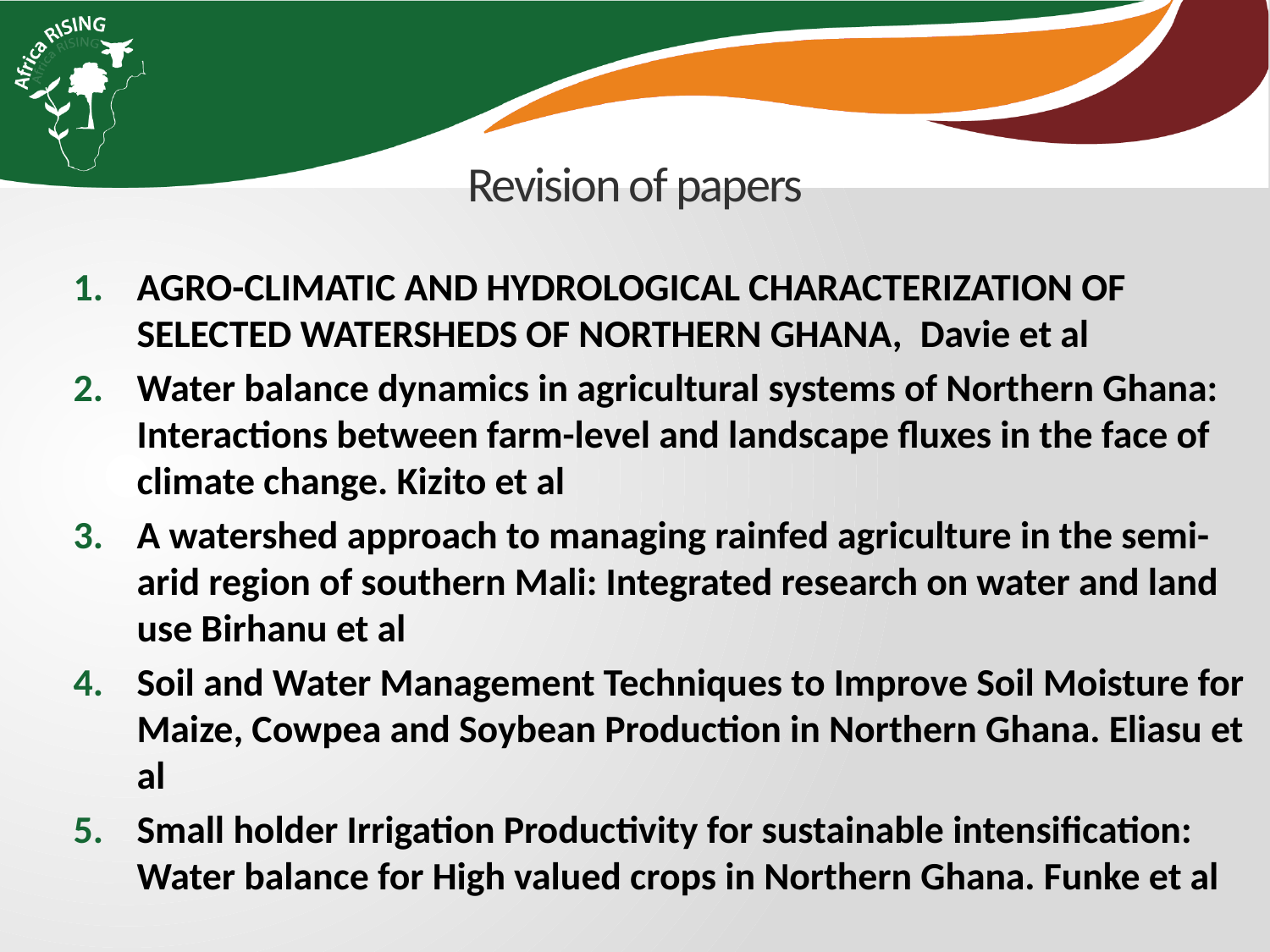

# Revision of papers
AGRO-CLIMATIC AND HYDROLOGICAL CHARACTERIZATION OF SELECTED WATERSHEDS OF NORTHERN GHANA,  Davie et al
Water balance dynamics in agricultural systems of Northern Ghana: Interactions between farm-level and landscape fluxes in the face of climate change. Kizito et al
A watershed approach to managing rainfed agriculture in the semi-arid region of southern Mali: Integrated research on water and land use Birhanu et al
Soil and Water Management Techniques to Improve Soil Moisture for Maize, Cowpea and Soybean Production in Northern Ghana. Eliasu et al
Small holder Irrigation Productivity for sustainable intensification: Water balance for High valued crops in Northern Ghana. Funke et al